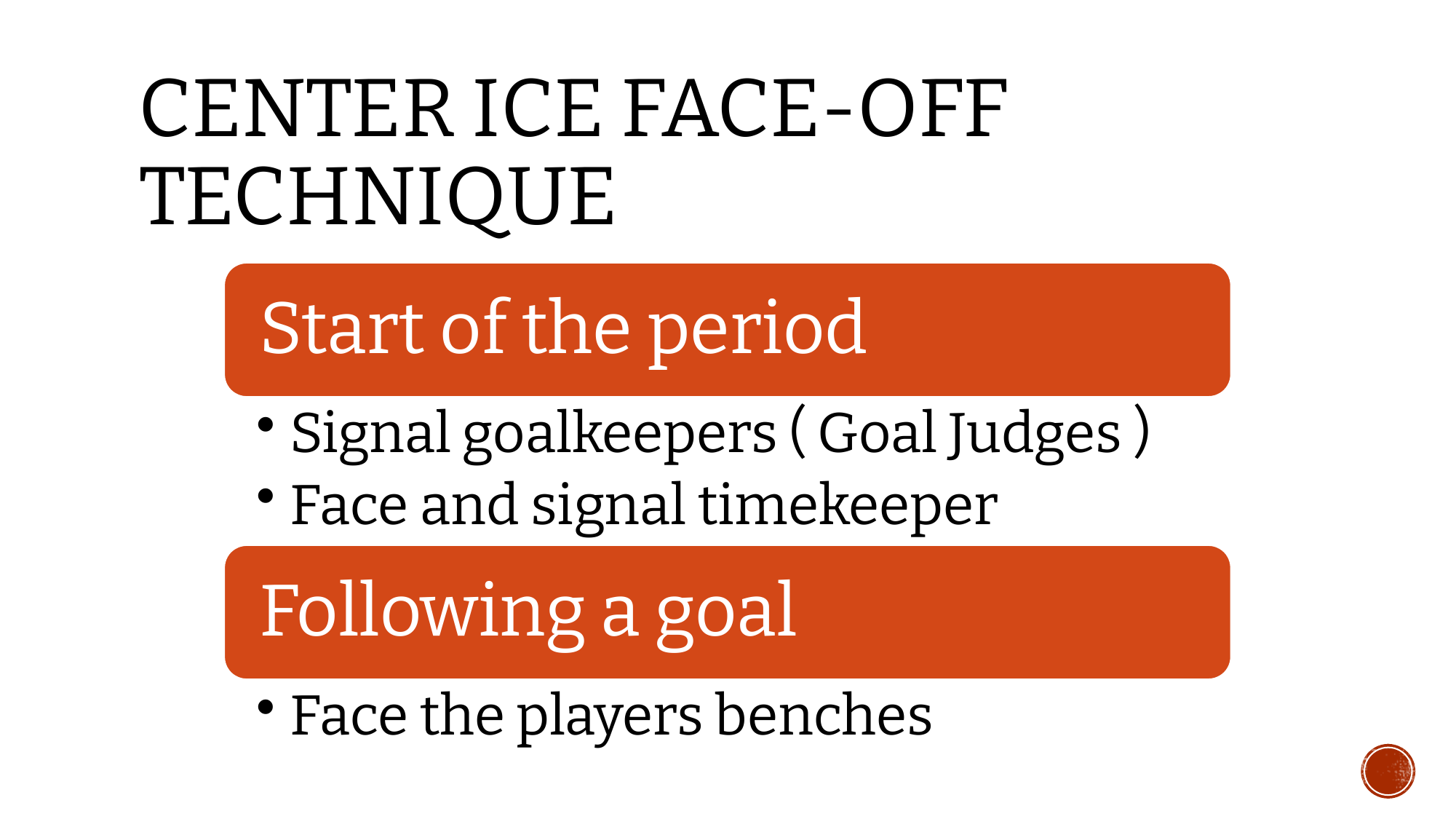

# Center Ice Face-Off Technique
Start of the period
Signal goalkeepers ( Goal Judges )
Face and signal timekeeper
Following a goal
Face the players benches